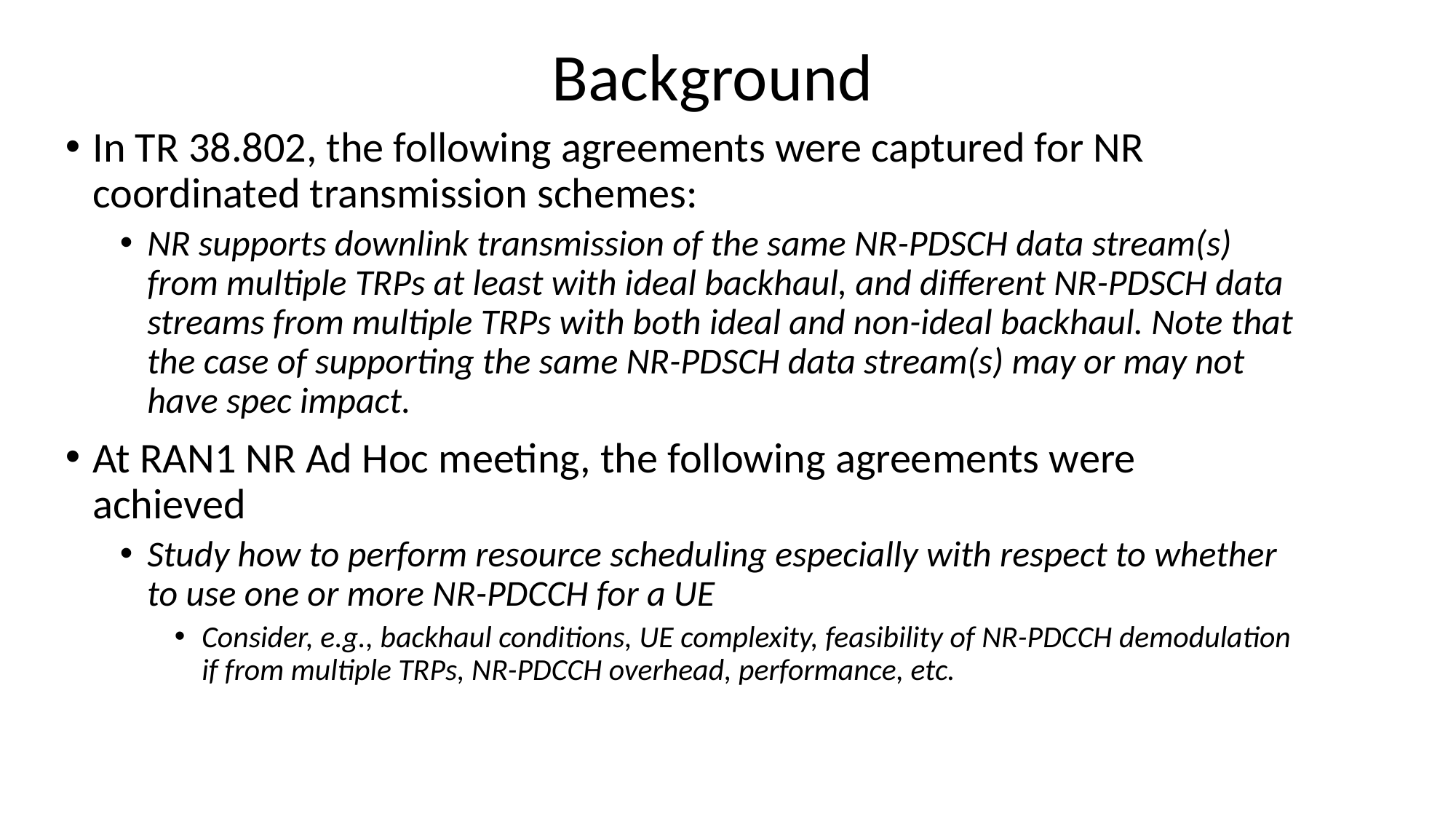

# Background
In TR 38.802, the following agreements were captured for NR coordinated transmission schemes:
NR supports downlink transmission of the same NR-PDSCH data stream(s) from multiple TRPs at least with ideal backhaul, and different NR-PDSCH data streams from multiple TRPs with both ideal and non-ideal backhaul. Note that the case of supporting the same NR-PDSCH data stream(s) may or may not have spec impact.
At RAN1 NR Ad Hoc meeting, the following agreements were achieved
Study how to perform resource scheduling especially with respect to whether to use one or more NR-PDCCH for a UE
Consider, e.g., backhaul conditions, UE complexity, feasibility of NR-PDCCH demodulation if from multiple TRPs, NR-PDCCH overhead, performance, etc.